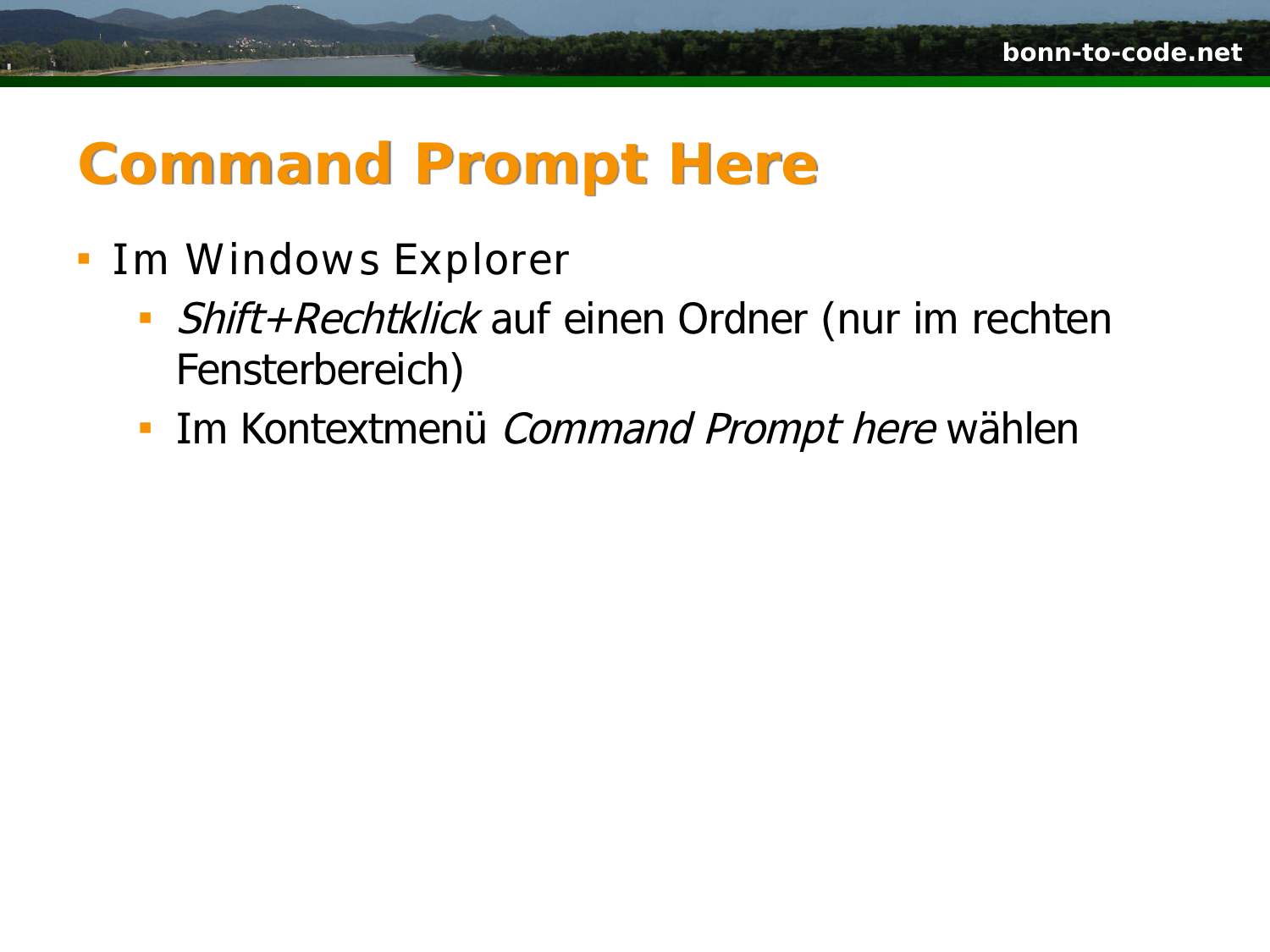

# Command Prompt Here
Im Windows Explorer
Shift+Rechtklick auf einen Ordner (nur im rechten Fensterbereich)
Im Kontextmenü Command Prompt here wählen